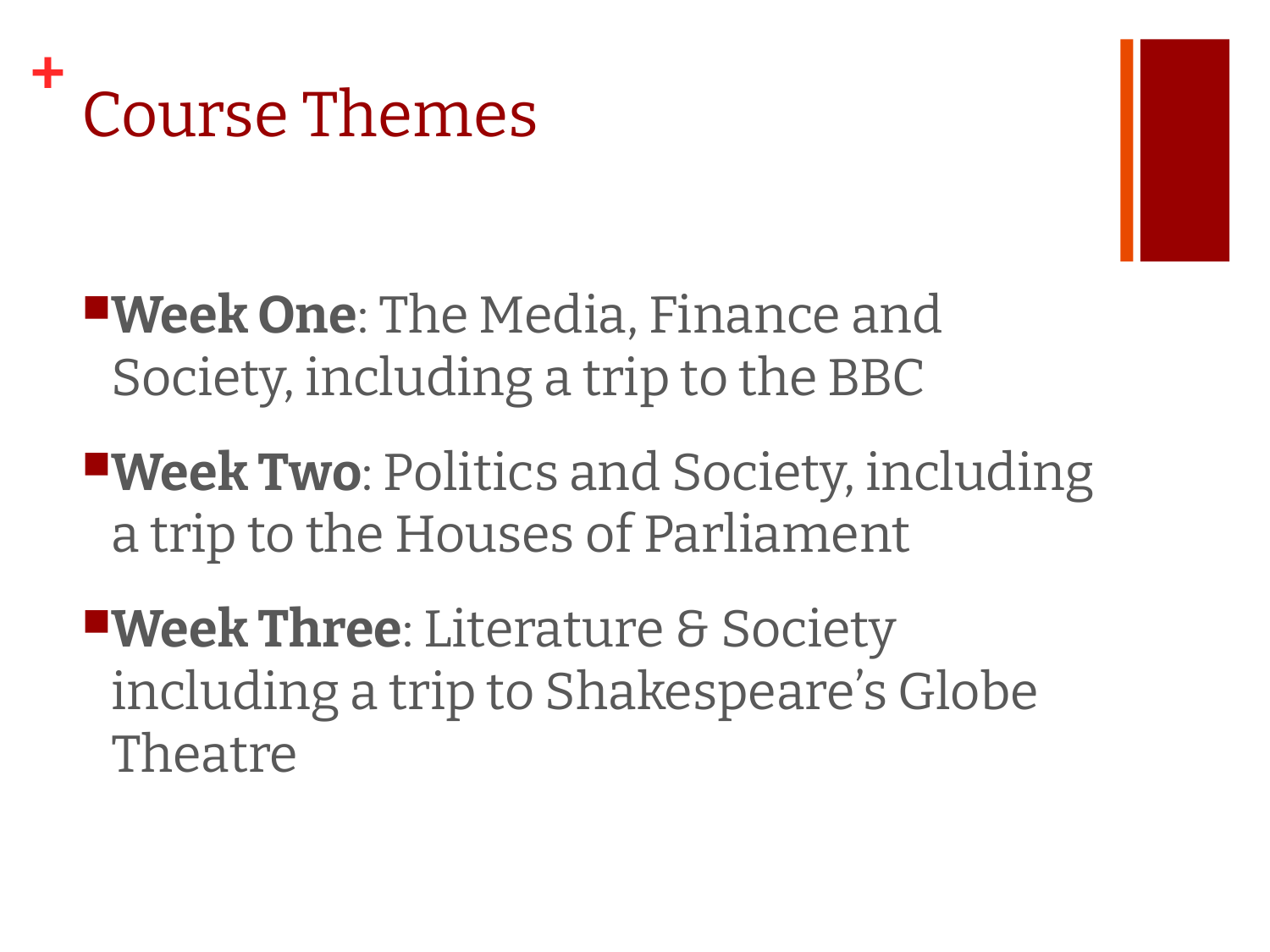

# Course Themes
Week One: The Media, Finance and Society, including a trip to the BBC
Week Two: Politics and Society, including a trip to the Houses of Parliament
Week Three: Literature & Society including a trip to Shakespeare’s Globe Theatre